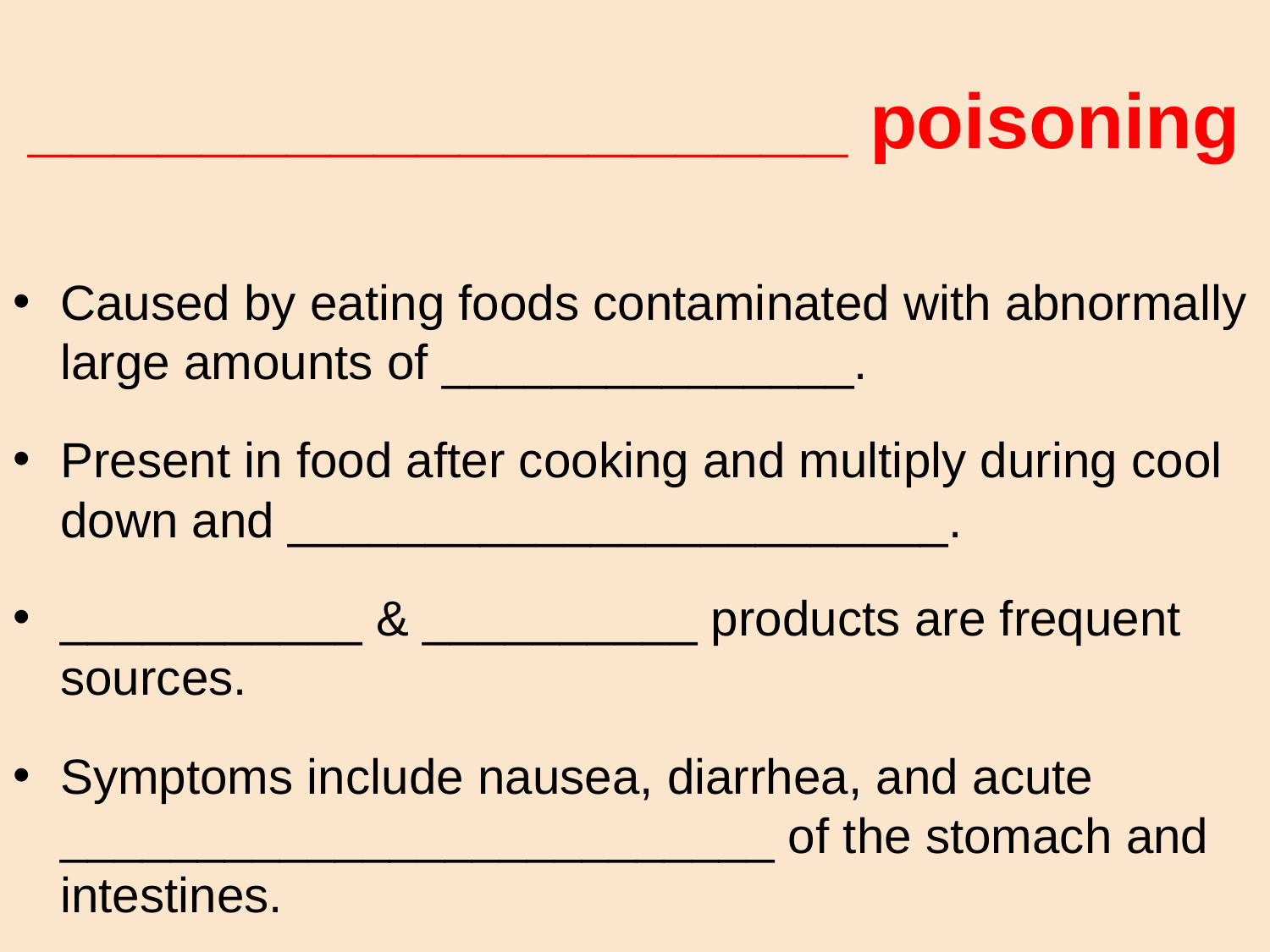

# ___________________ poisoning
Caused by eating foods contaminated with abnormally large amounts of _______________.

Present in food after cooking and multiply during cool down and ________________________.

___________ & __________ products are frequent sources.

Symptoms include nausea, diarrhea, and acute __________________________ of the stomach and intestines.